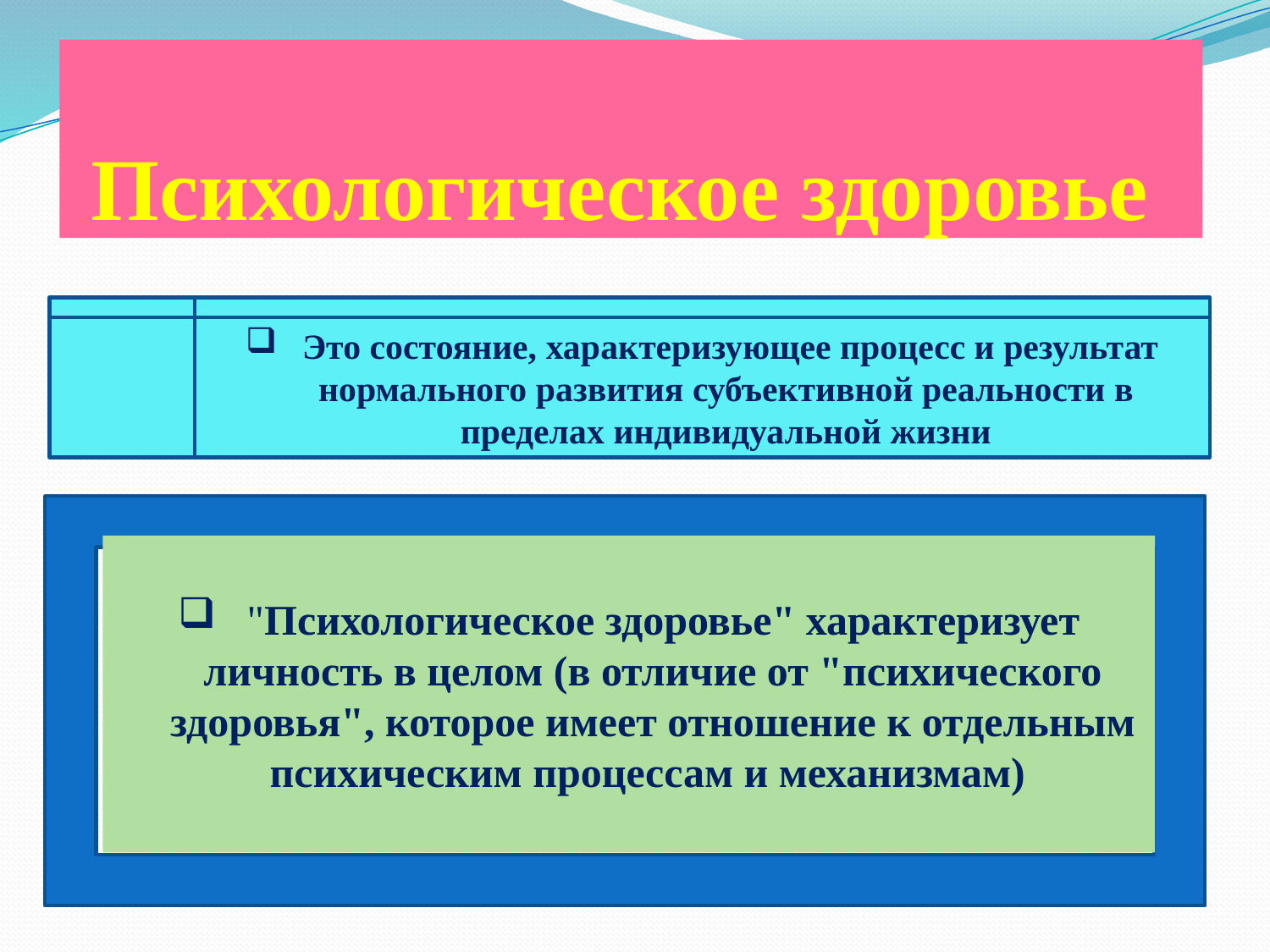

# Психологическое здоровье
 Это состояние, характеризующее процесс и результат нормального развития субъективной реальности в пределах индивидуальной жизни

  "Психологическое здоровье" характеризует личность в целом (в отличие от "психического здоровья", которое имеет отношение к отдельным психическим процессам и механизмам)